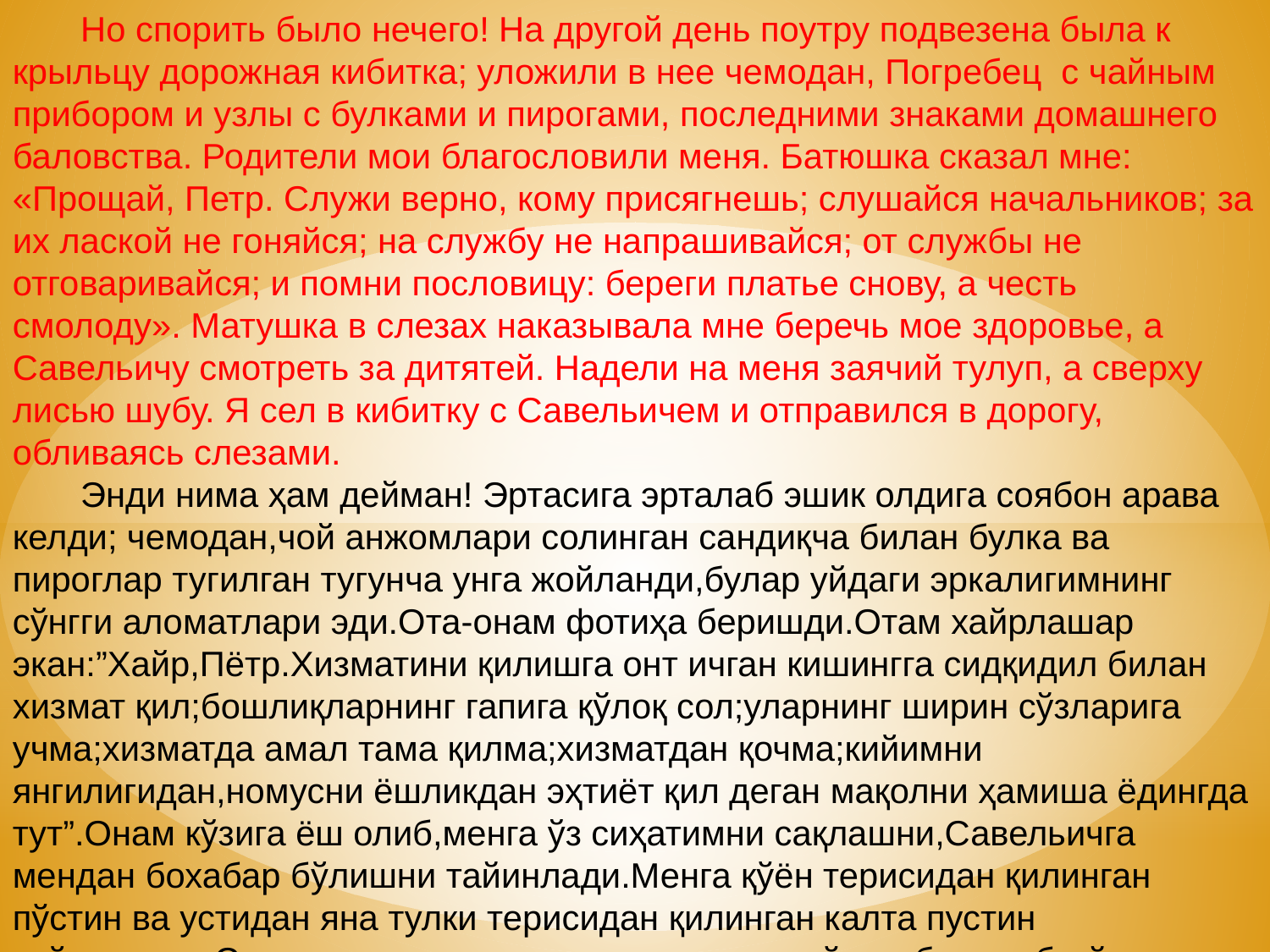

Но спорить было нечего! На другой день поутру подвезена была к крыльцу дорожная кибитка; уложили в нее чемодан, Погребец  с чайным прибором и узлы с булками и пирогами, последними знаками домашнего баловства. Родители мои благословили меня. Батюшка сказал мне: «Прощай, Петр. Служи верно, кому присягнешь; слушайся начальников; за их лаской не гоняйся; на службу не напрашивайся; от службы не отговаривайся; и помни пословицу: береги платье снову, а честь
смолоду». Матушка в слезах наказывала мне беречь мое здоровье, а
Савельичу смотреть за дитятей. Надели на меня заячий тулуп, а сверху
лисью шубу. Я сел в кибитку с Савельичем и отправился в дорогу,
обливаясь слезами.
       Энди нима ҳам дейман! Эртасига эрталаб эшик олдига соябон арава келди; чемодан,чой анжомлари солинган сандиқча билан булка ва пироглар тугилган тугунча унга жойланди,булар уйдаги эркалигимнинг сўнгги аломатлари эди.Ота-онам фотиҳа беришди.Отам хайрлашар экан:”Хайр,Пётр.Хизматини қилишга онт ичган кишингга сидқидил билан хизмат қил;бошлиқларнинг гапига қўлоқ сол;уларнинг ширин сўзларига учма;хизматда амал тама қилма;хизматдан қочма;кийимни янгилигидан,номусни ёшликдан эҳтиёт қил деган мақолни ҳамиша ёдингда тут”.Онам кўзига ёш олиб,менга ўз сиҳатимни сақлашни,Савельичга мендан бохабар бўлишни тайинлади.Менга қўён терисидан қилинган пўстин ва устидан яна тулки терисидан қилинган калта пустин кийгизишди.Савильич икковимиз аравага чиқдик,йиғлаб-сиқтаб жўнадик.